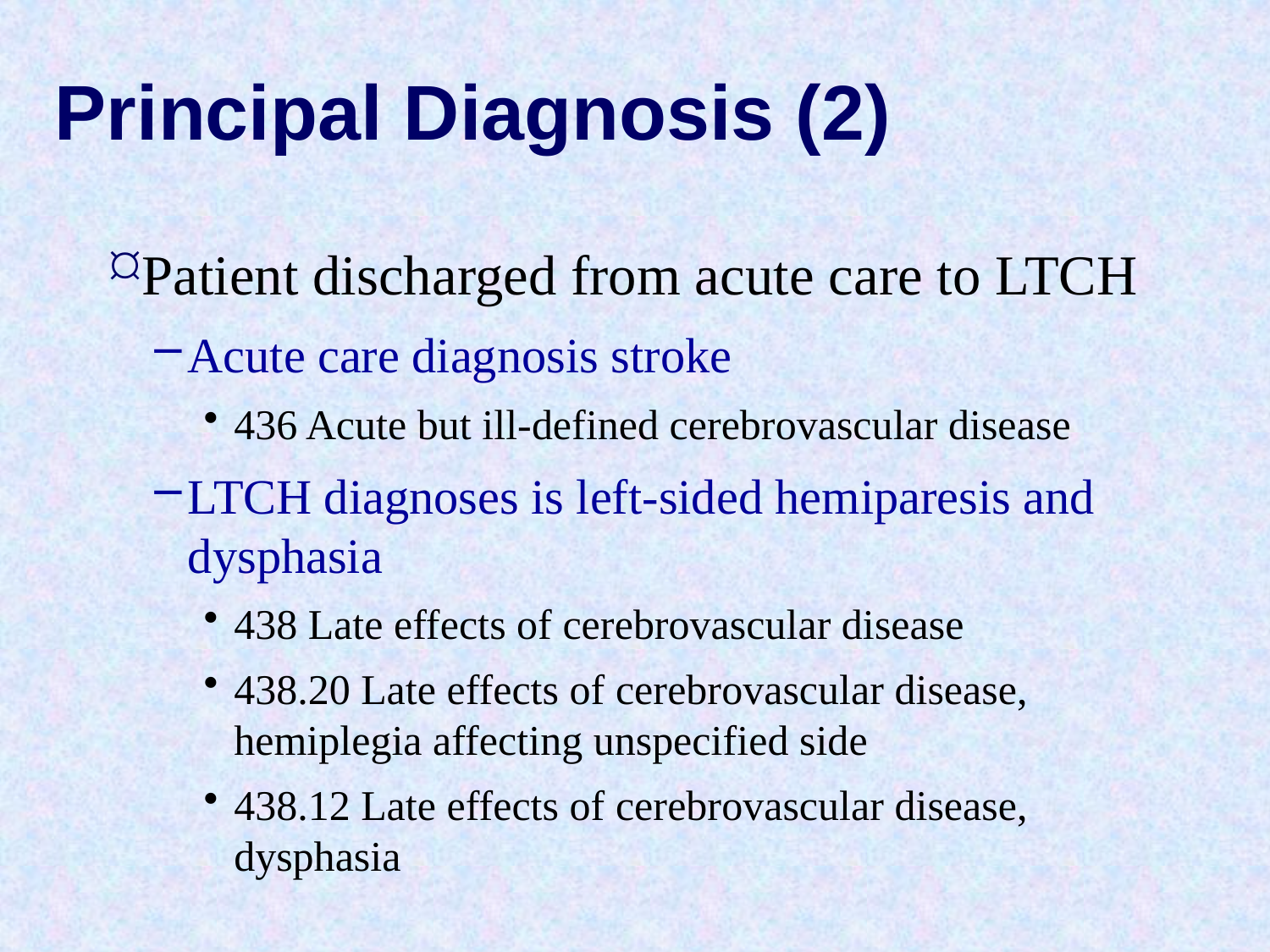

# Principal Diagnosis (2)
Patient discharged from acute care to LTCH
Acute care diagnosis stroke
436 Acute but ill-defined cerebrovascular disease
LTCH diagnoses is left-sided hemiparesis and dysphasia
438 Late effects of cerebrovascular disease
438.20 Late effects of cerebrovascular disease, hemiplegia affecting unspecified side
438.12 Late effects of cerebrovascular disease, dysphasia